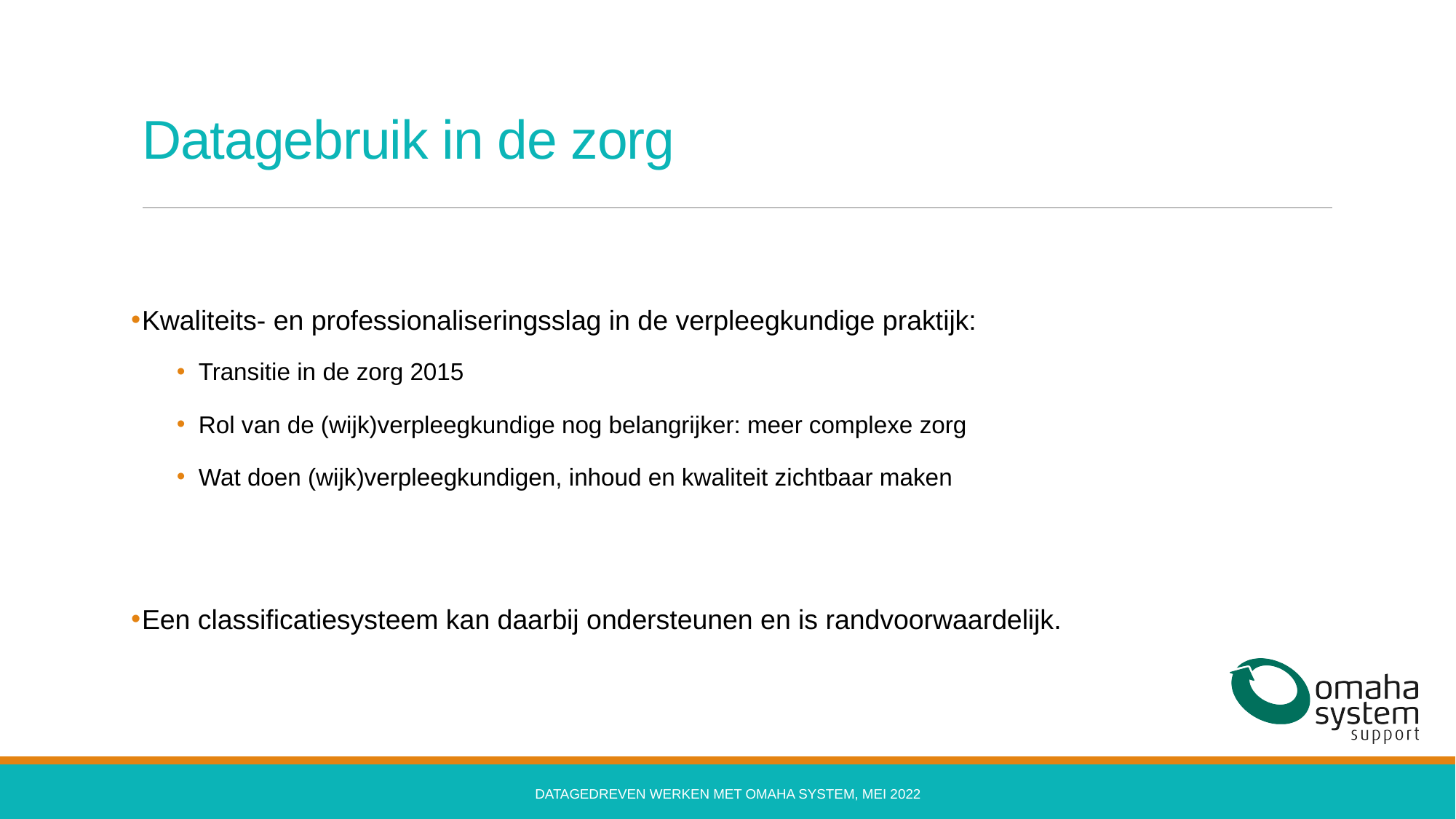

# Datagebruik in de zorg
Kwaliteits- en professionaliseringsslag in de verpleegkundige praktijk:
Transitie in de zorg 2015
Rol van de (wijk)verpleegkundige nog belangrijker: meer complexe zorg
Wat doen (wijk)verpleegkundigen, inhoud en kwaliteit zichtbaar maken

Een classificatiesysteem kan daarbij ondersteunen en is randvoorwaardelijk.
Datagedreven werken met Omaha System, mei 2022